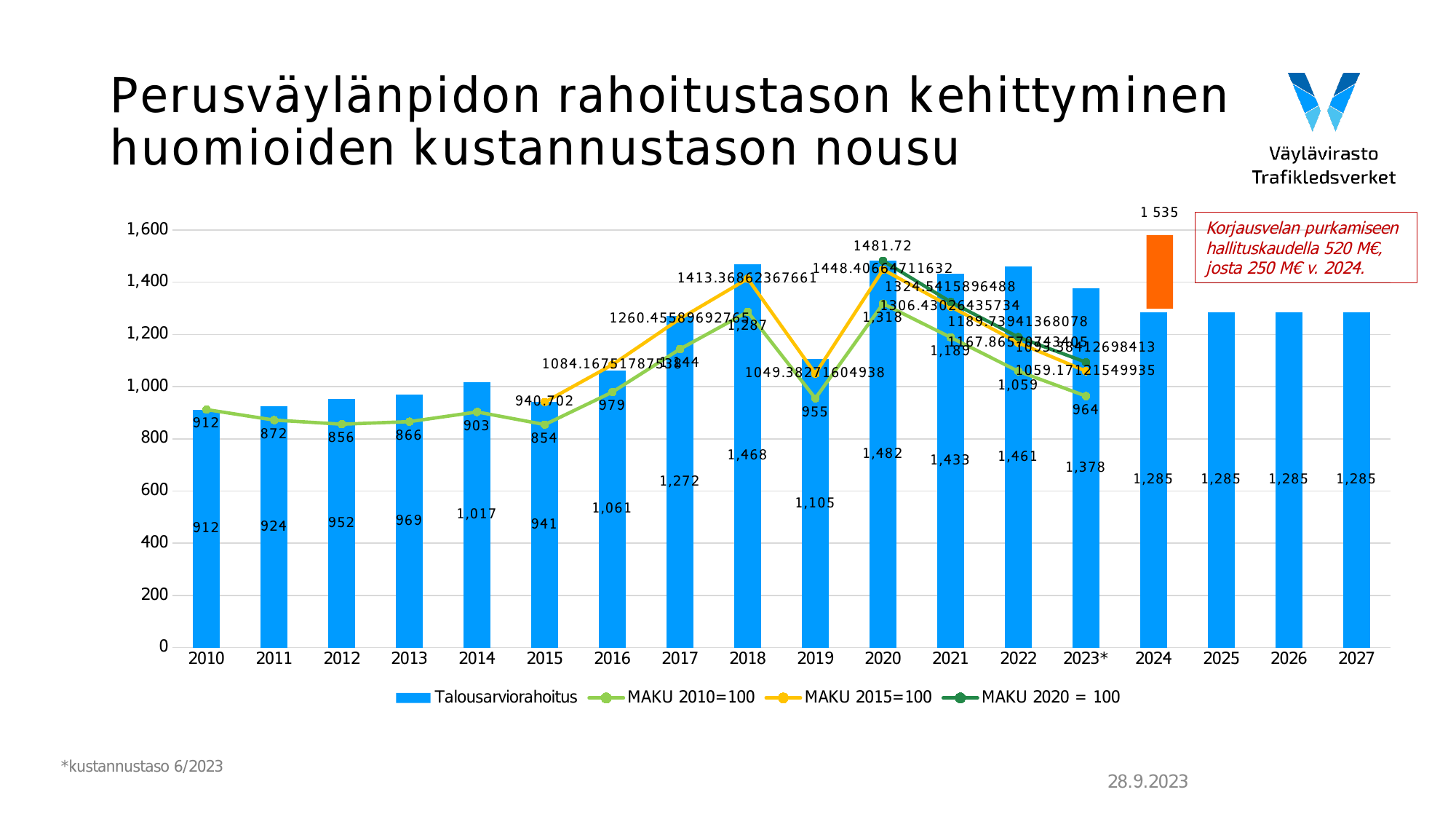

# Perusväylänpidon rahoitustason kehittyminen huomioiden kustannustason nousu
1 535

[unsupported chart]

Korjausvelan purkamiseen hallituskaudella 520 M€,
josta 250 M€ v. 2024.

*kustannustaso 6/2023
28.9.2023